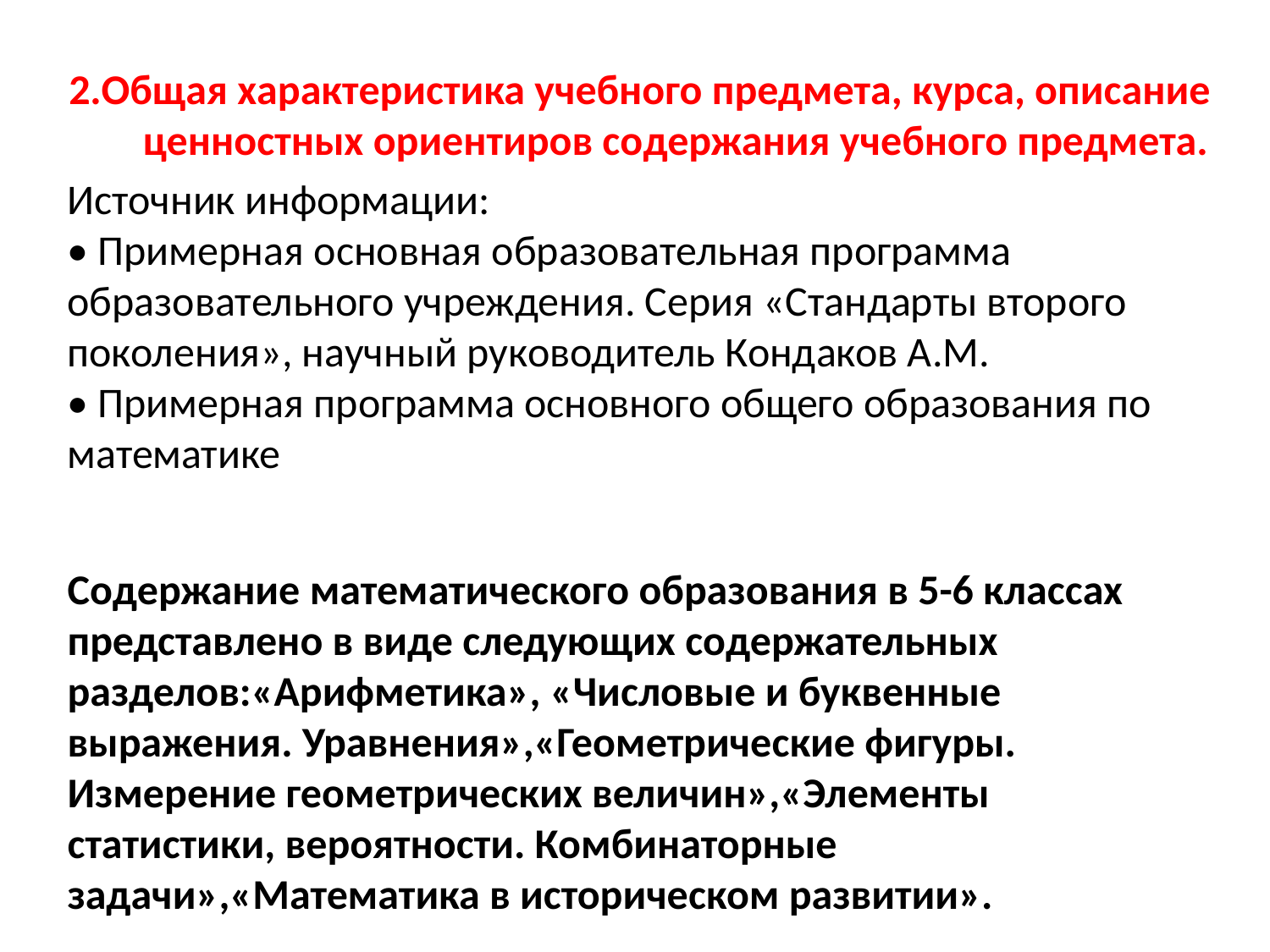

2.Общая характеристика учебного предмета, курса, описание ценностных ориентиров содержания учебного предмета.
Источник информации:
• Примерная основная образовательная программа образовательного учреждения. Серия «Стандарты второго поколения», научный руководитель Кондаков А.М.
• Примерная программа основного общего образования по математике
Содержание математического образования в 5-6 классах представлено в виде следующих содержательных разделов:«Арифметика», «Числовые и буквенные выражения. Уравнения»,«Геометрические фигуры. Измерение геометрических величин»,«Элементы статистики, вероятности. Комбинаторные задачи»,«Математика в историческом развитии».